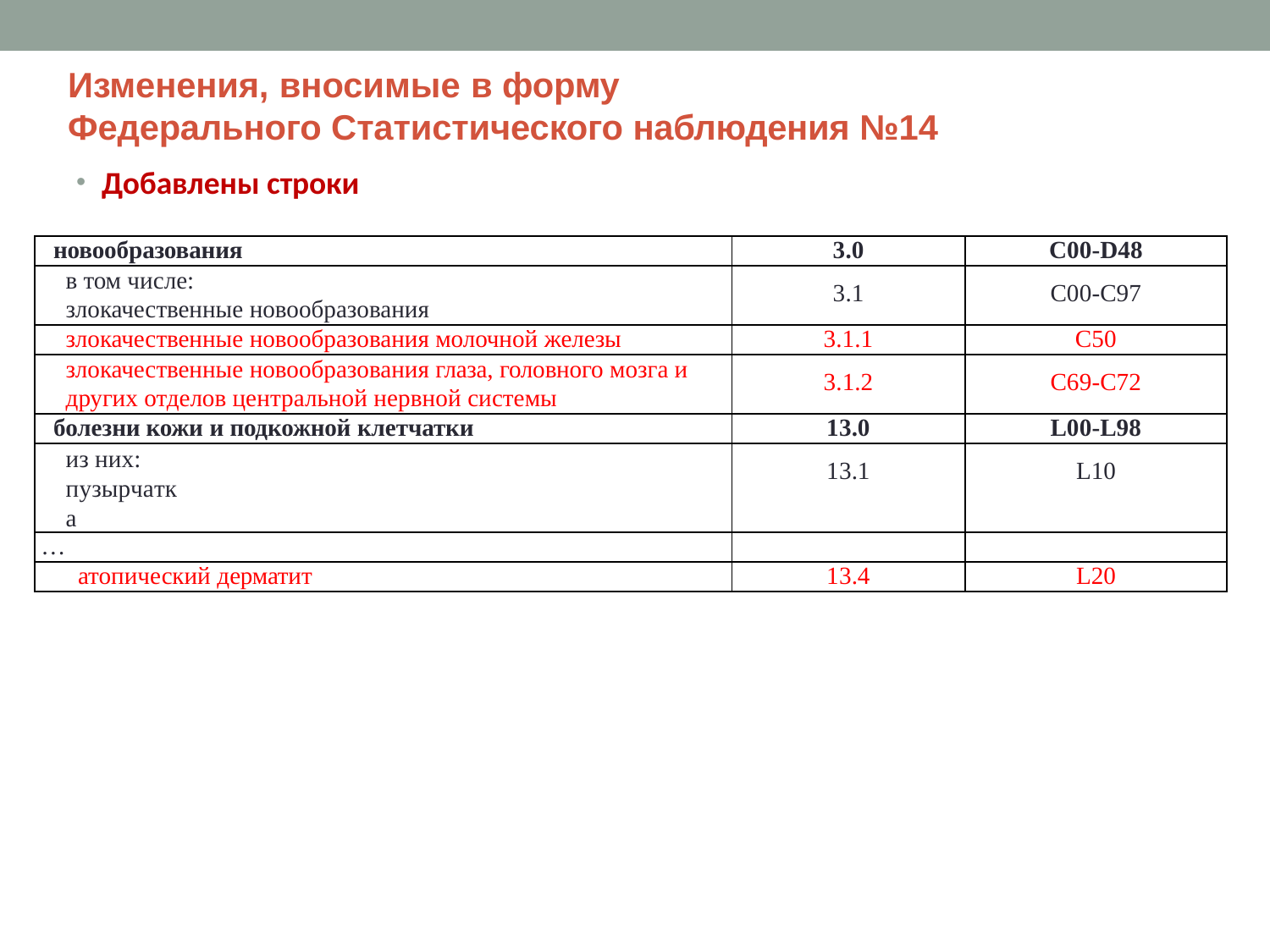

# Изменения, вносимые в форму Федерального Статистического наблюдения №14
Добавлены строки
| новообразования | 3.0 | С00-D48 |
| --- | --- | --- |
| в том числе: злокачественные новообразования | 3.1 | С00-С97 |
| злокачественные новообразования молочной железы | 3.1.1 | С50 |
| злокачественные новообразования глаза, головного мозга и других отделов центральной нервной системы | 3.1.2 | С69-С72 |
| болезни кожи и подкожной клетчатки | 13.0 | L00-L98 |
| из них: пузырчатка | 13.1 | L10 |
| … |  |  |
| атопический дерматит | 13.4 | L20 |